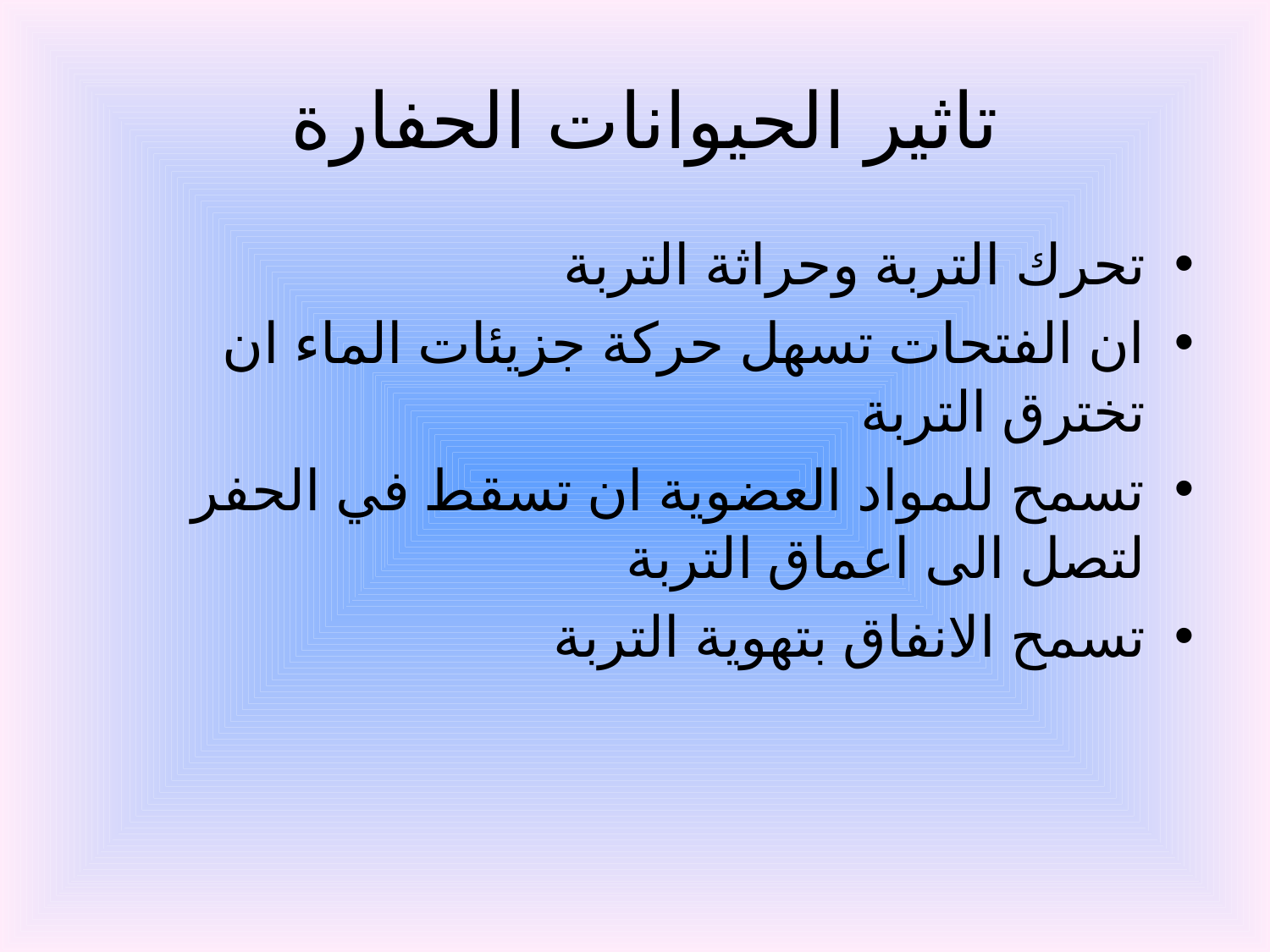

# تاثير الحيوانات الحفارة
تحرك التربة وحراثة التربة
ان الفتحات تسهل حركة جزيئات الماء ان تخترق التربة
تسمح للمواد العضوية ان تسقط في الحفر لتصل الى اعماق التربة
تسمح الانفاق بتهوية التربة